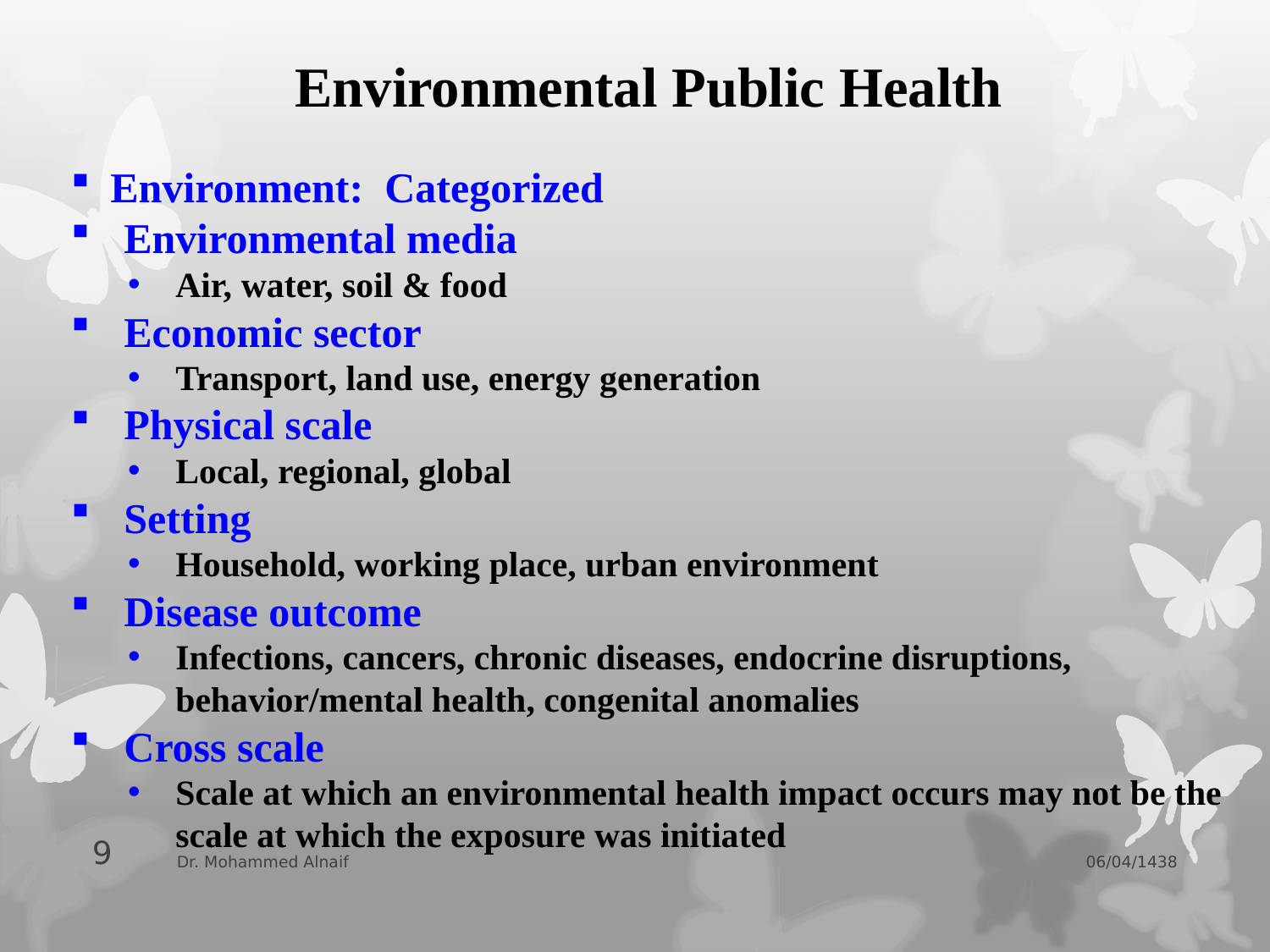

# Environmental Public Health
Environment:  Categorized
Environmental media
Air, water, soil & food
Economic sector
Transport, land use, energy generation
Physical scale
Local, regional, global
Setting
Household, working place, urban environment
Disease outcome
Infections, cancers, chronic diseases, endocrine disruptions, behavior/mental health, congenital anomalies
Cross scale
Scale at which an environmental health impact occurs may not be the scale at which the exposure was initiated
9
Dr. Mohammed Alnaif
06/04/1438